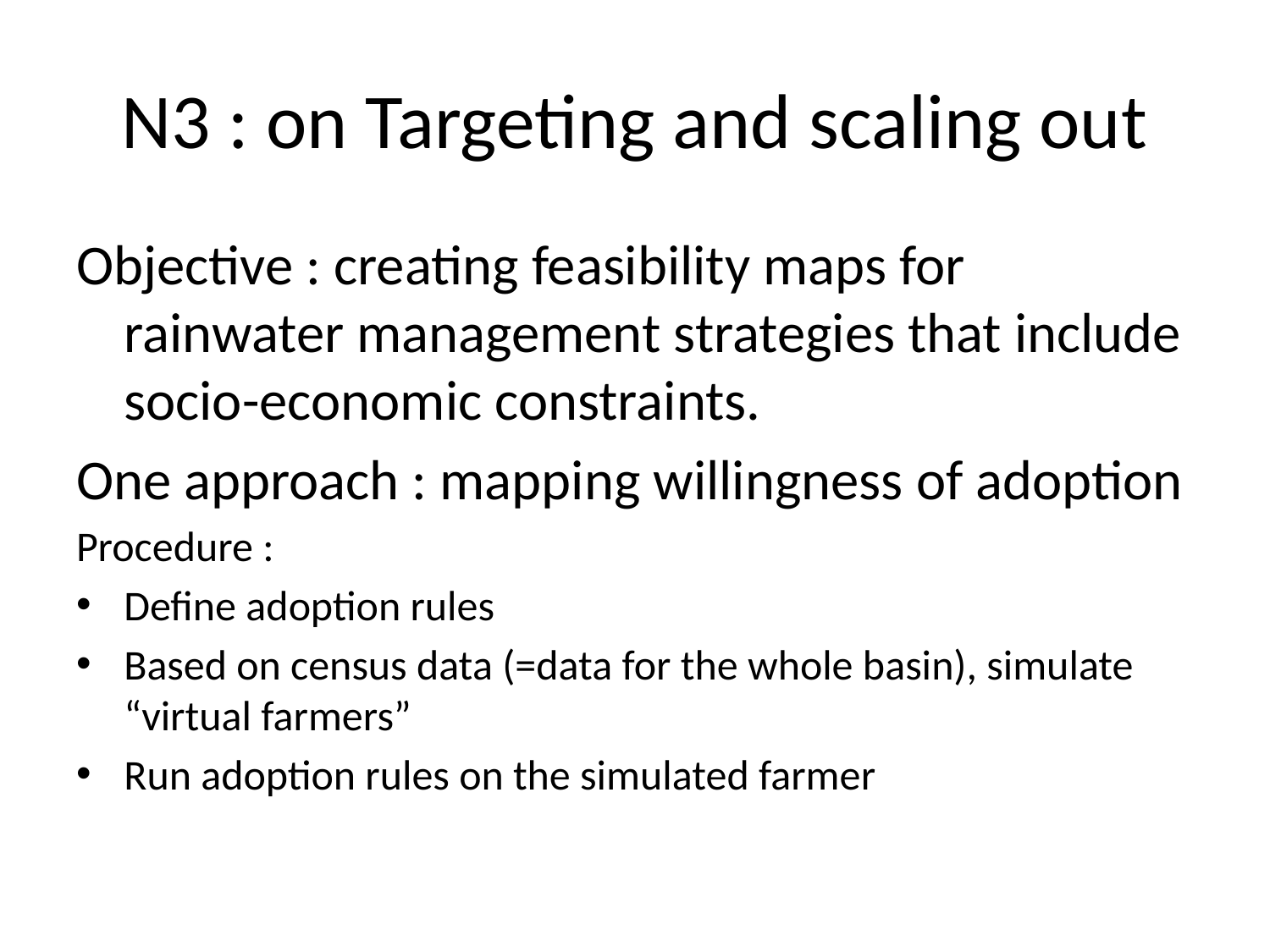

# N3 : on Targeting and scaling out
Objective : creating feasibility maps for rainwater management strategies that include socio-economic constraints.
One approach : mapping willingness of adoption
Procedure :
Define adoption rules
Based on census data (=data for the whole basin), simulate “virtual farmers”
Run adoption rules on the simulated farmer